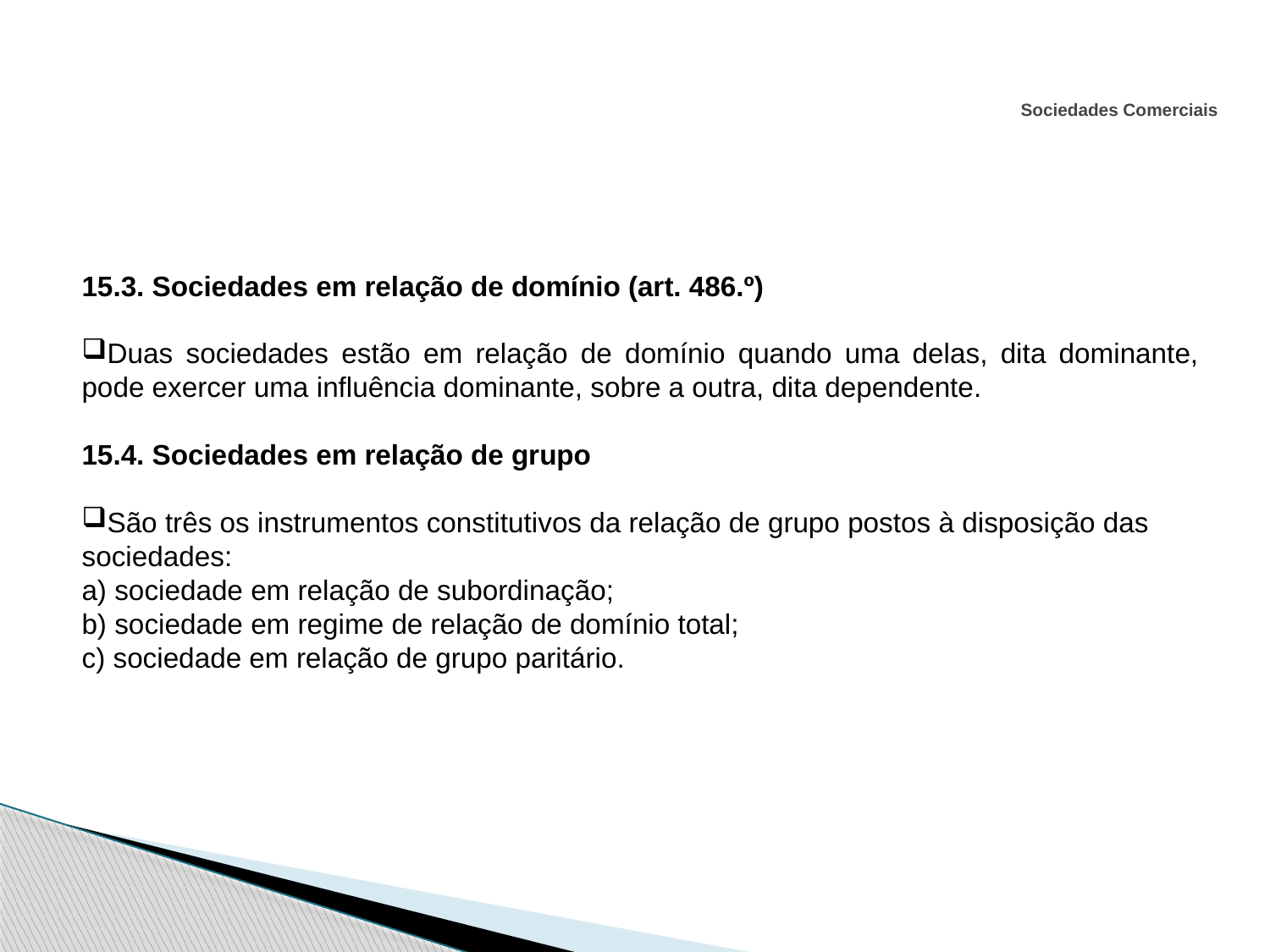

# Sociedades Comerciais

15.3. Sociedades em relação de domínio (art. 486.º)

Duas sociedades estão em relação de domínio quando uma delas, dita dominante, pode exercer uma influência dominante, sobre a outra, dita dependente.

15.4. Sociedades em relação de grupo

São três os instrumentos constitutivos da relação de grupo postos à disposição das sociedades:
a) sociedade em relação de subordinação;
b) sociedade em regime de relação de domínio total;
c) sociedade em relação de grupo paritário.